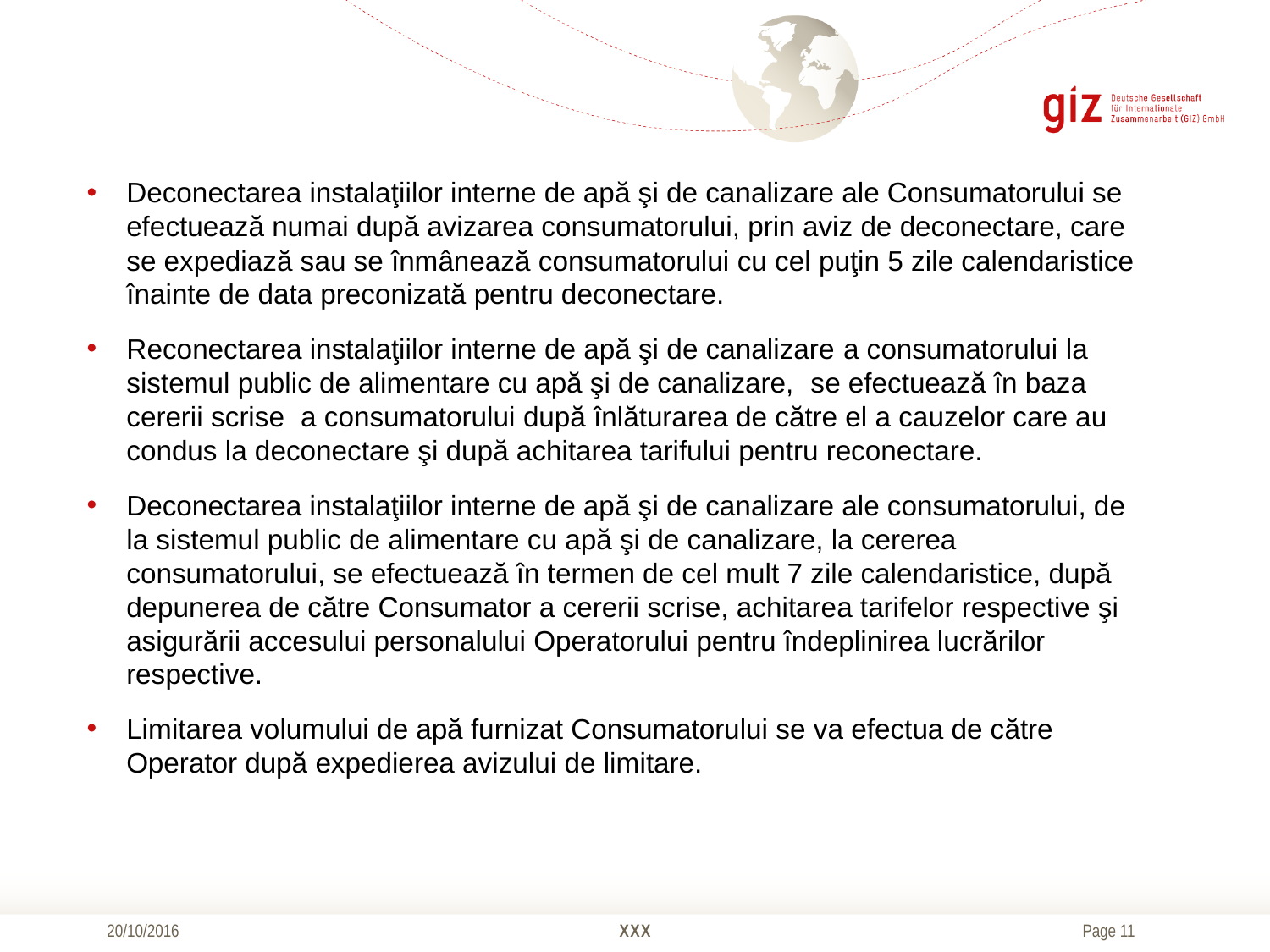

Deconectarea instalaţiilor interne de apă şi de canalizare ale Consumatorului se efectuează numai după avizarea consumatorului, prin aviz de deconectare, care se expediază sau se înmânează consumatorului cu cel puţin 5 zile calendaristice înainte de data preconizată pentru deconectare.
Reconectarea instalaţiilor interne de apă şi de canalizare a consumatorului la sistemul public de alimentare cu apă şi de canalizare,  se efectuează în baza cererii scrise  a consumatorului după înlăturarea de către el a cauzelor care au condus la deconectare şi după achitarea tarifului pentru reconectare.
Deconectarea instalaţiilor interne de apă şi de canalizare ale consumatorului, de la sistemul public de alimentare cu apă şi de canalizare, la cererea consumatorului, se efectuează în termen de cel mult 7 zile calendaristice, după depunerea de către Consumator a cererii scrise, achitarea tarifelor respective şi asigurării accesului personalului Operatorului pentru îndeplinirea lucrărilor respective.
Limitarea volumului de apă furnizat Consumatorului se va efectua de către Operator după expedierea avizului de limitare.

20/10/2016
XXX